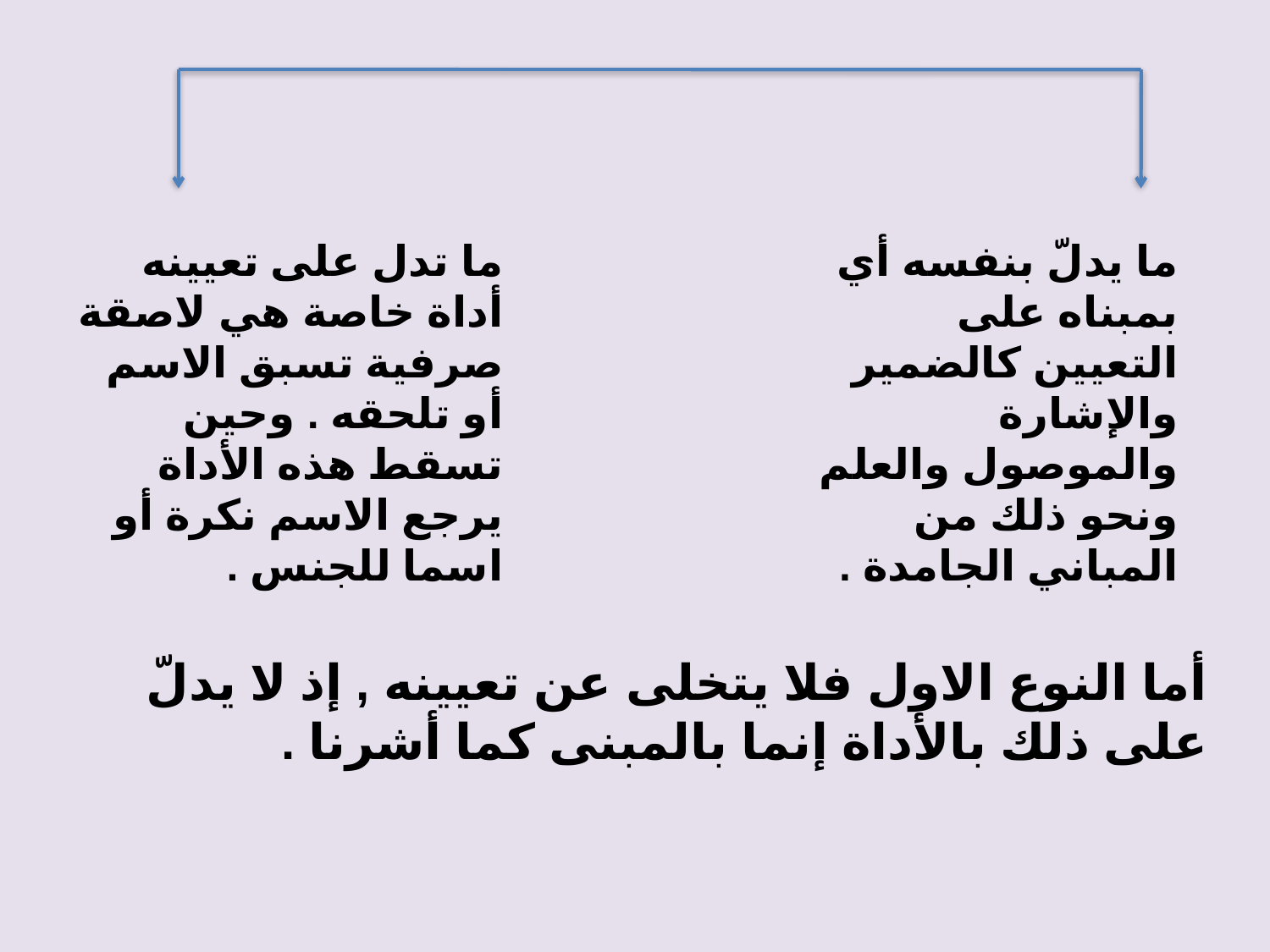

ما تدل على تعيينه أداة خاصة هي لاصقة صرفية تسبق الاسم أو تلحقه . وحين تسقط هذه الأداة يرجع الاسم نكرة أو اسما للجنس .
ما يدلّ بنفسه أي بمبناه على التعيين كالضمير والإشارة والموصول والعلم ونحو ذلك من المباني الجامدة .
أما النوع الاول فلا يتخلى عن تعيينه , إذ لا يدلّ على ذلك بالأداة إنما بالمبنى كما أشرنا .